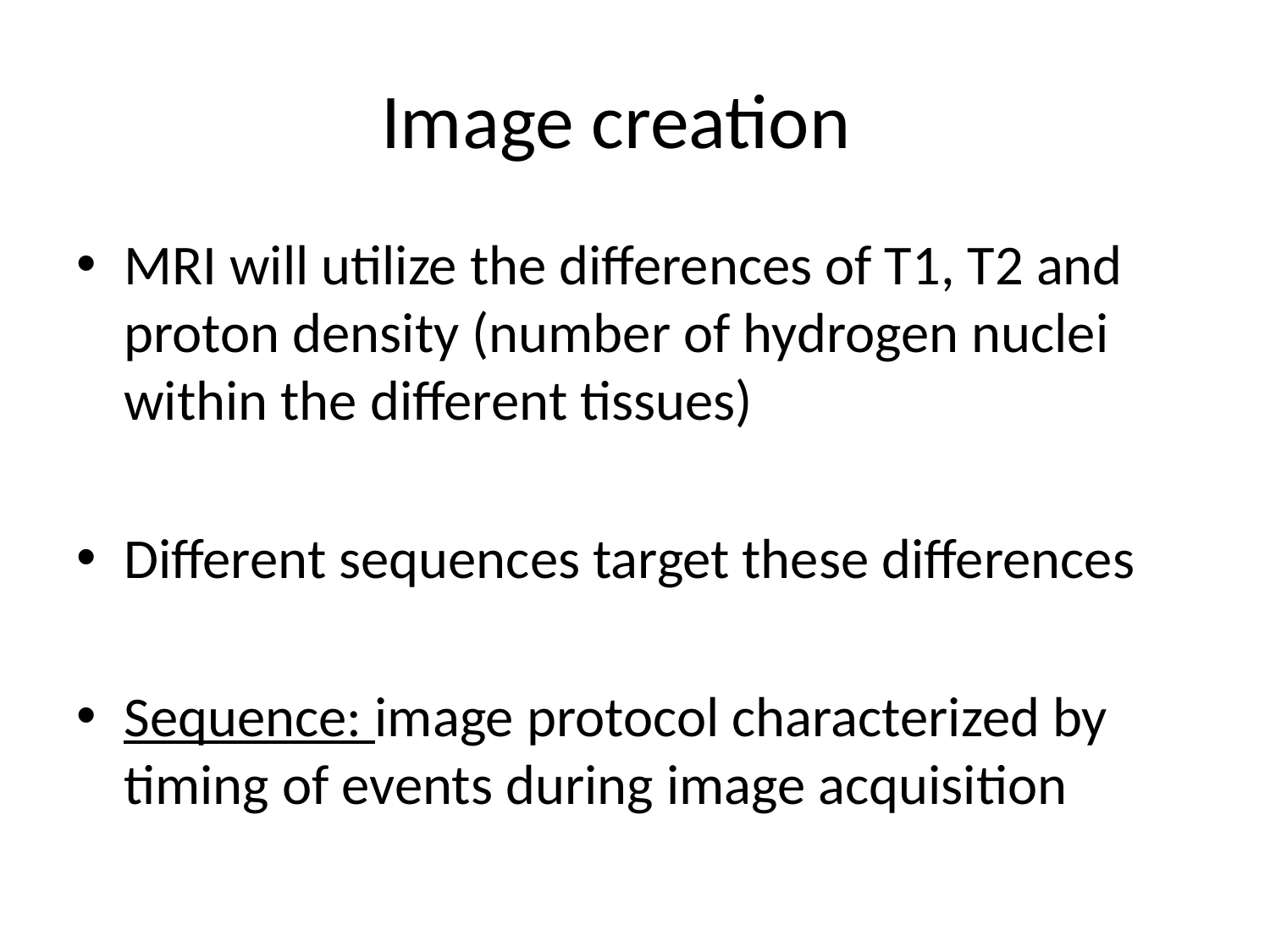

# Image creation
MRI will utilize the differences of T1, T2 and proton density (number of hydrogen nuclei within the different tissues)

Different sequences target these differences

Sequence: image protocol characterized by timing of events during image acquisition